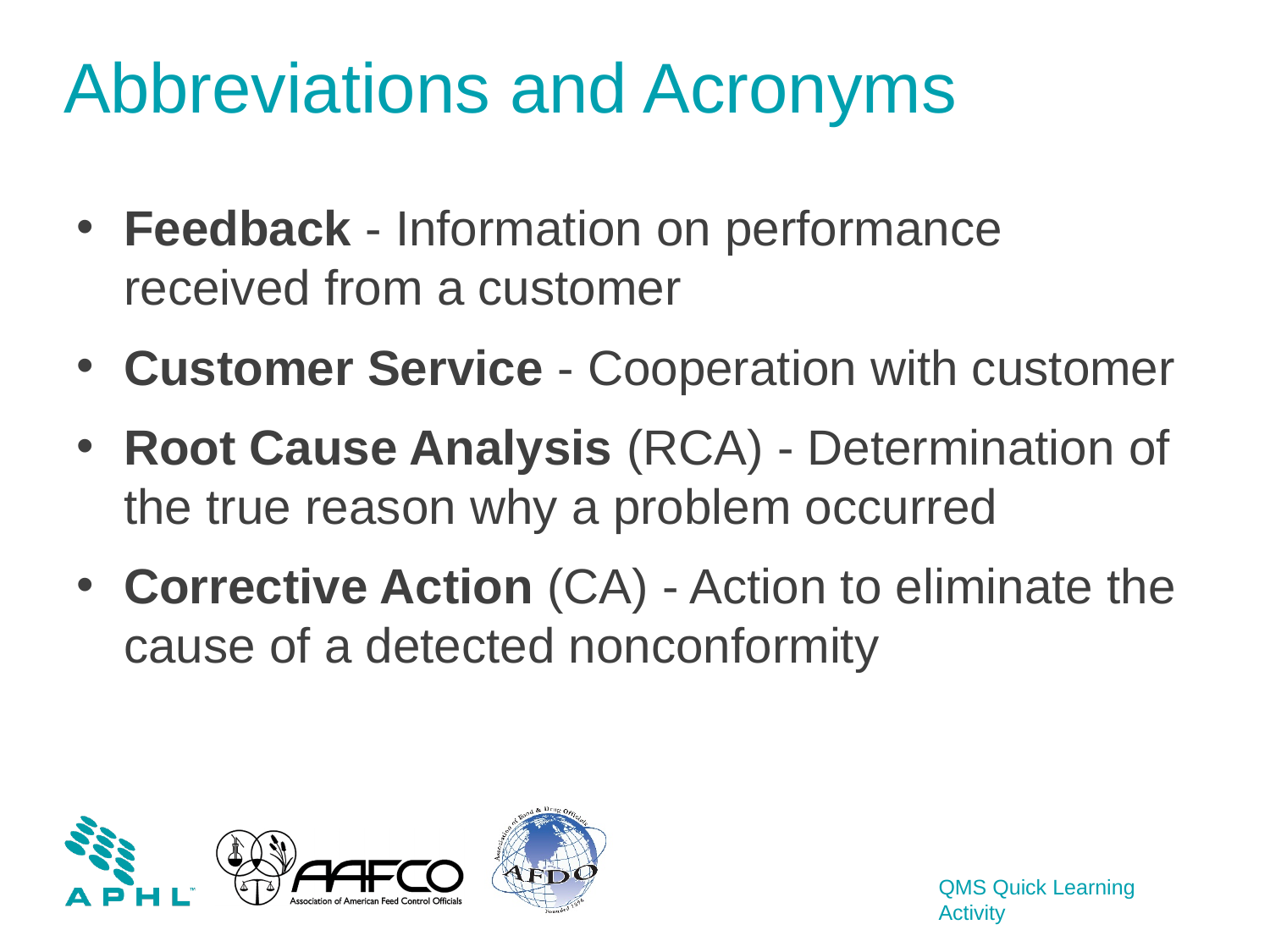

# Abbreviations and Acronyms
Feedback - Information on performance received from a customer
Customer Service - Cooperation with customer
Root Cause Analysis (RCA) - Determination of the true reason why a problem occurred
Corrective Action (CA) - Action to eliminate the cause of a detected nonconformity